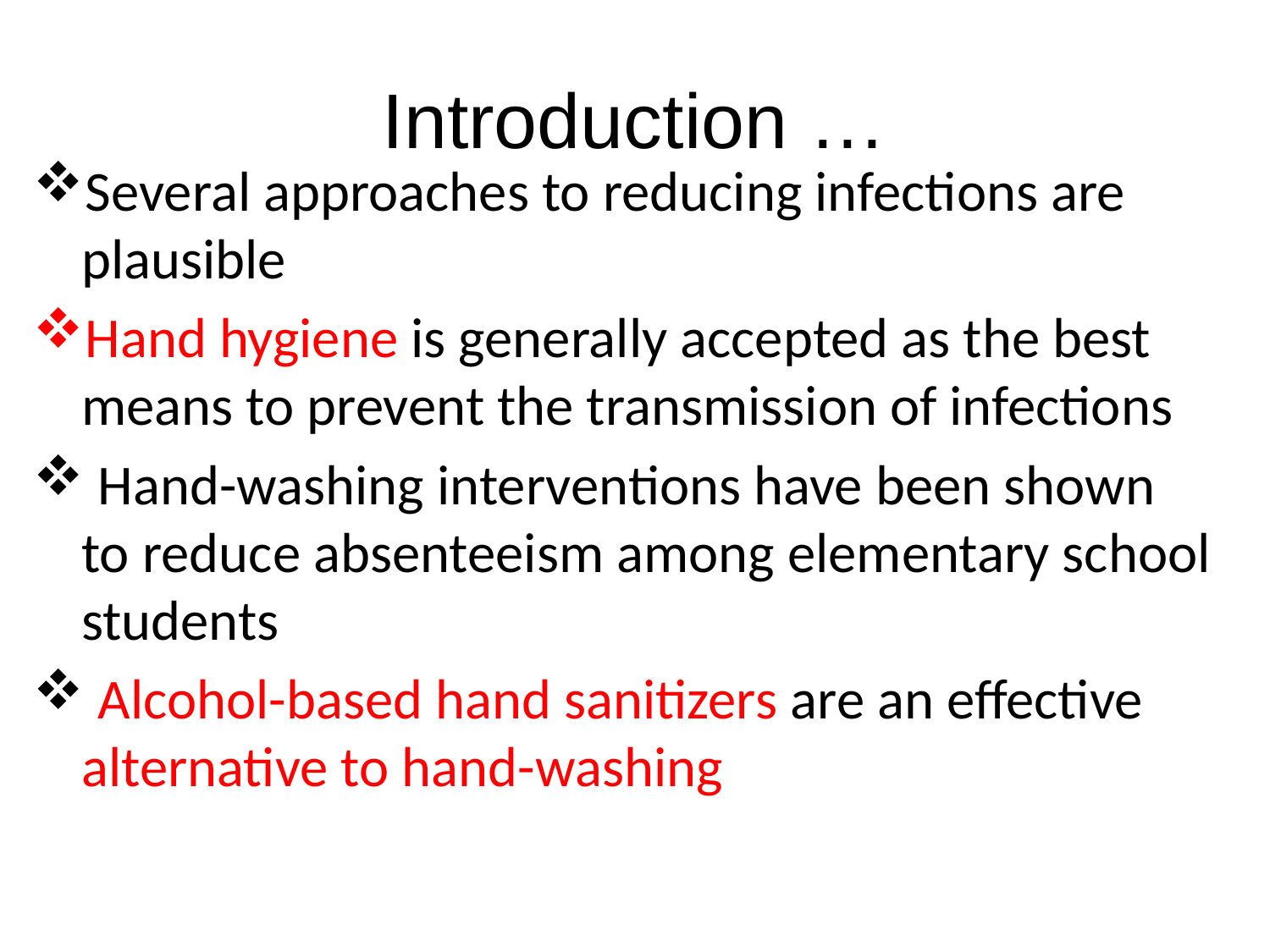

# Introduction …
Several approaches to reducing infections are plausible
Hand hygiene is generally accepted as the best means to prevent the transmission of infections
 Hand-washing interventions have been shown to reduce absenteeism among elementary school students
 Alcohol-based hand sanitizers are an effective alternative to hand-washing